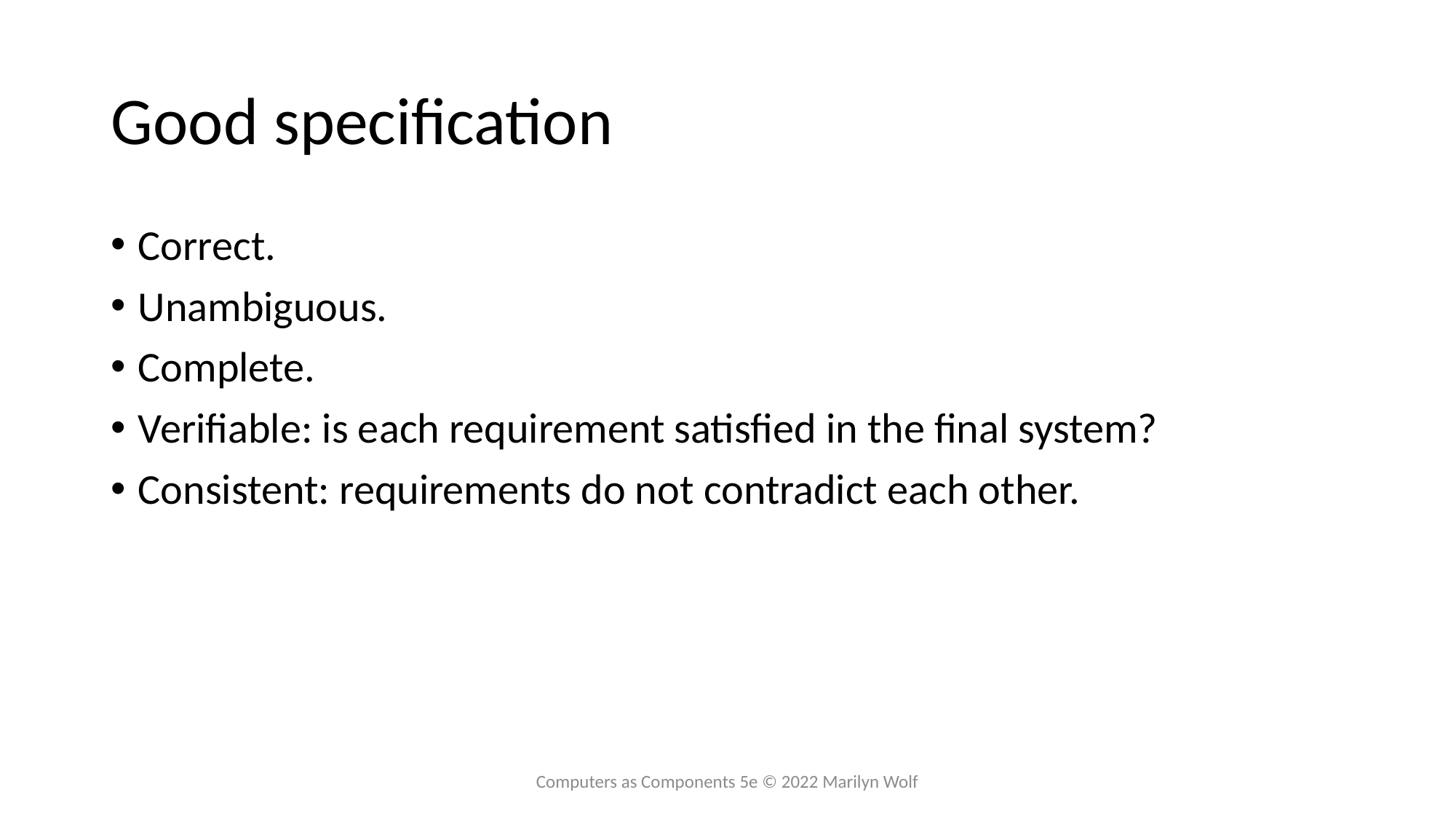

# Good specification
Correct.
Unambiguous.
Complete.
Verifiable: is each requirement satisfied in the final system?
Consistent: requirements do not contradict each other.
Computers as Components 5e © 2022 Marilyn Wolf